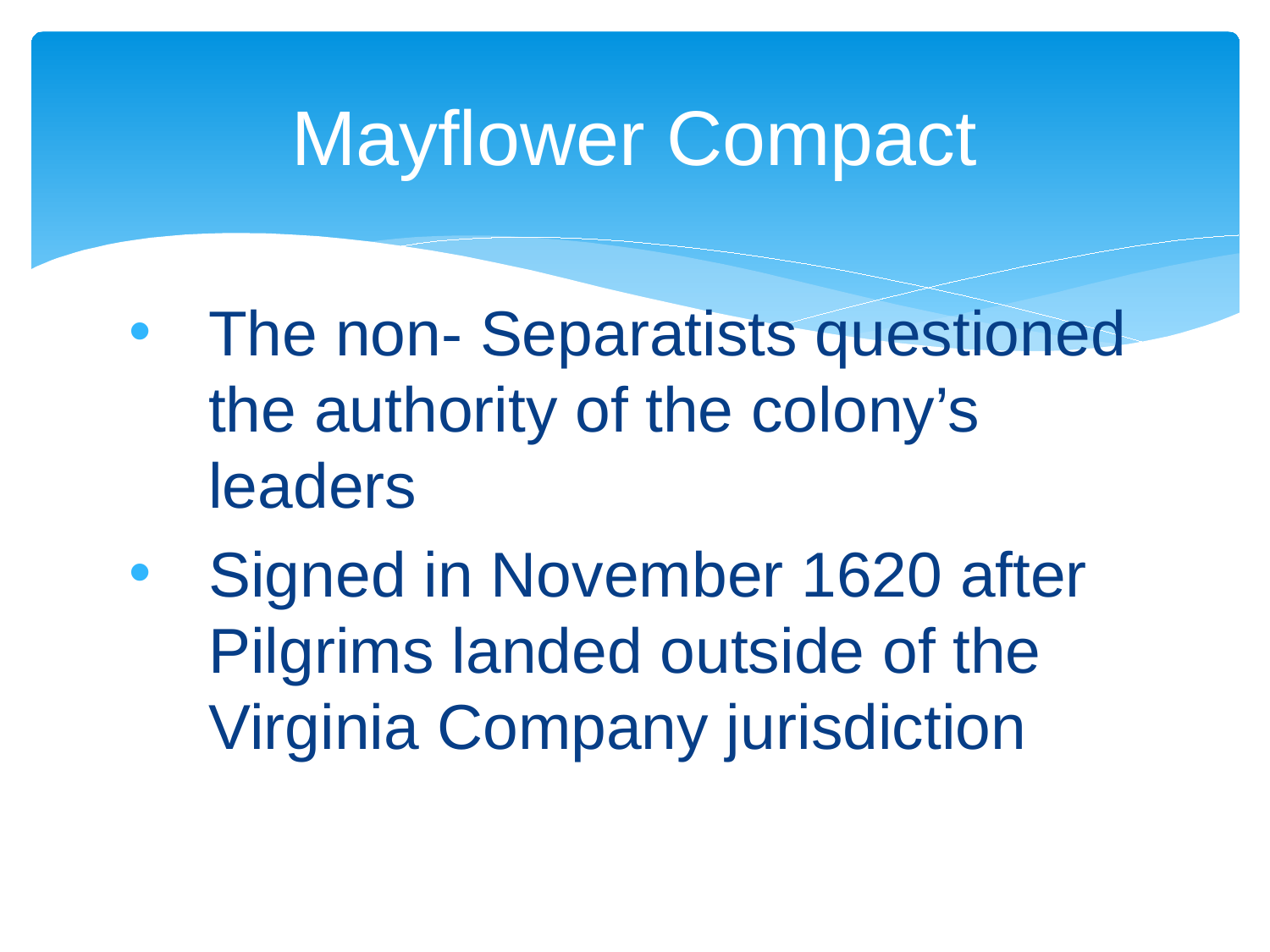

# Mayflower Compact
The non- Separatists questioned the authority of the colony’s leaders
Signed in November 1620 after Pilgrims landed outside of the Virginia Company jurisdiction